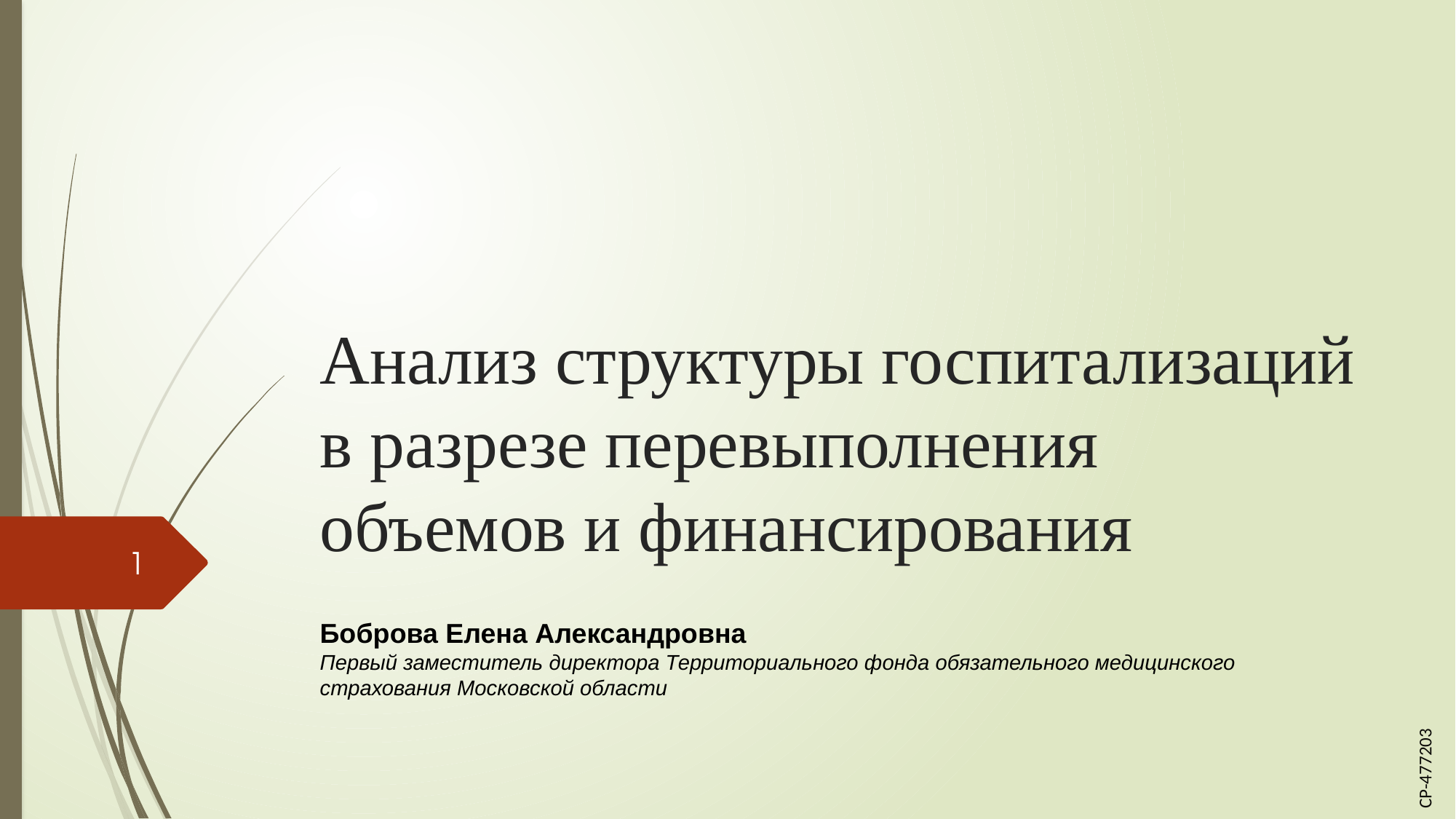

# Анализ структуры госпитализаций в разрезе перевыполнения объемов и финансирования
1
Боброва Елена Александровна
Первый заместитель директора Территориального фонда обязательного медицинского страхования Московской области
CP-477203